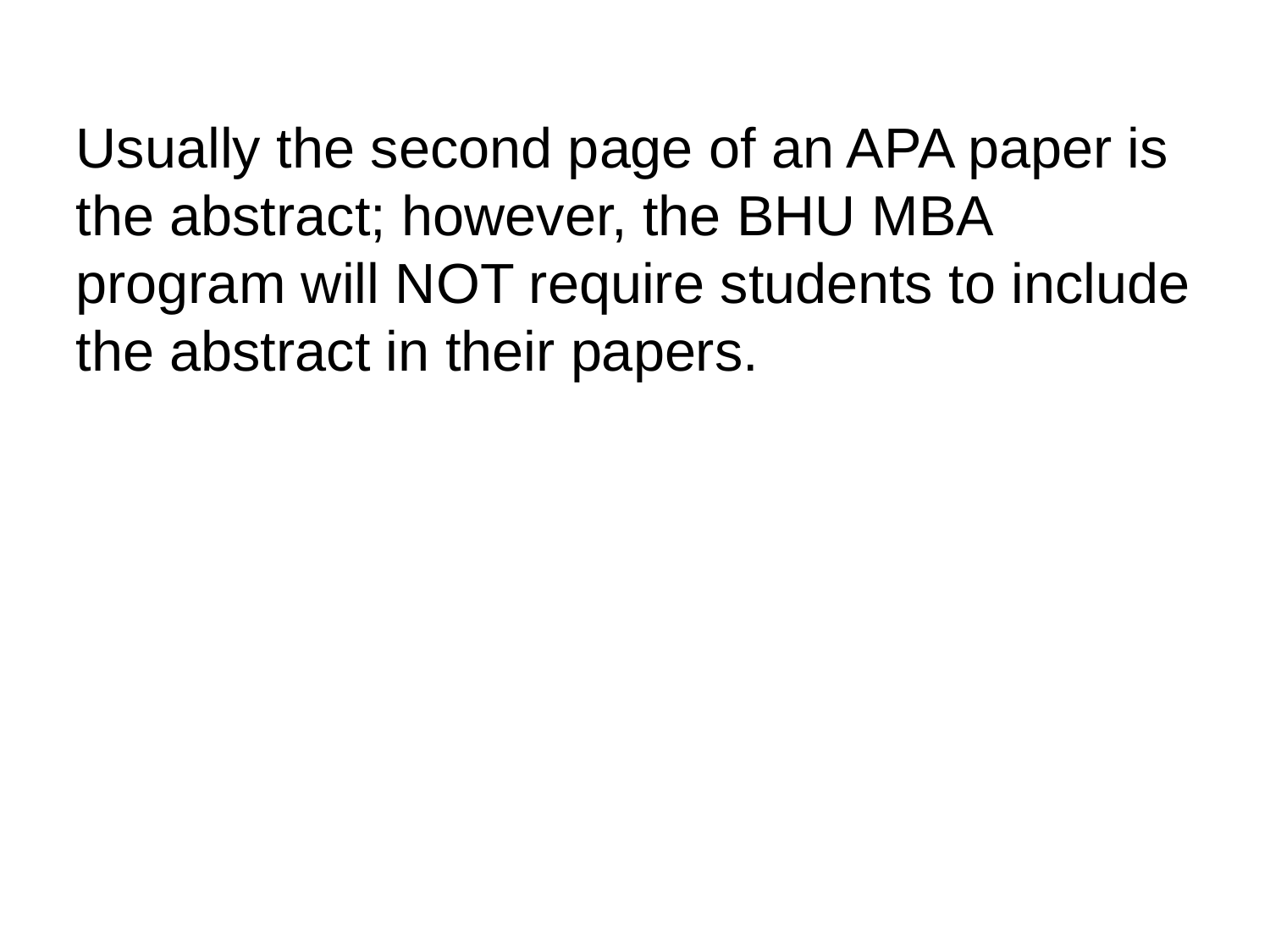

Usually the second page of an APA paper is the abstract; however, the BHU MBA program will NOT require students to include the abstract in their papers.